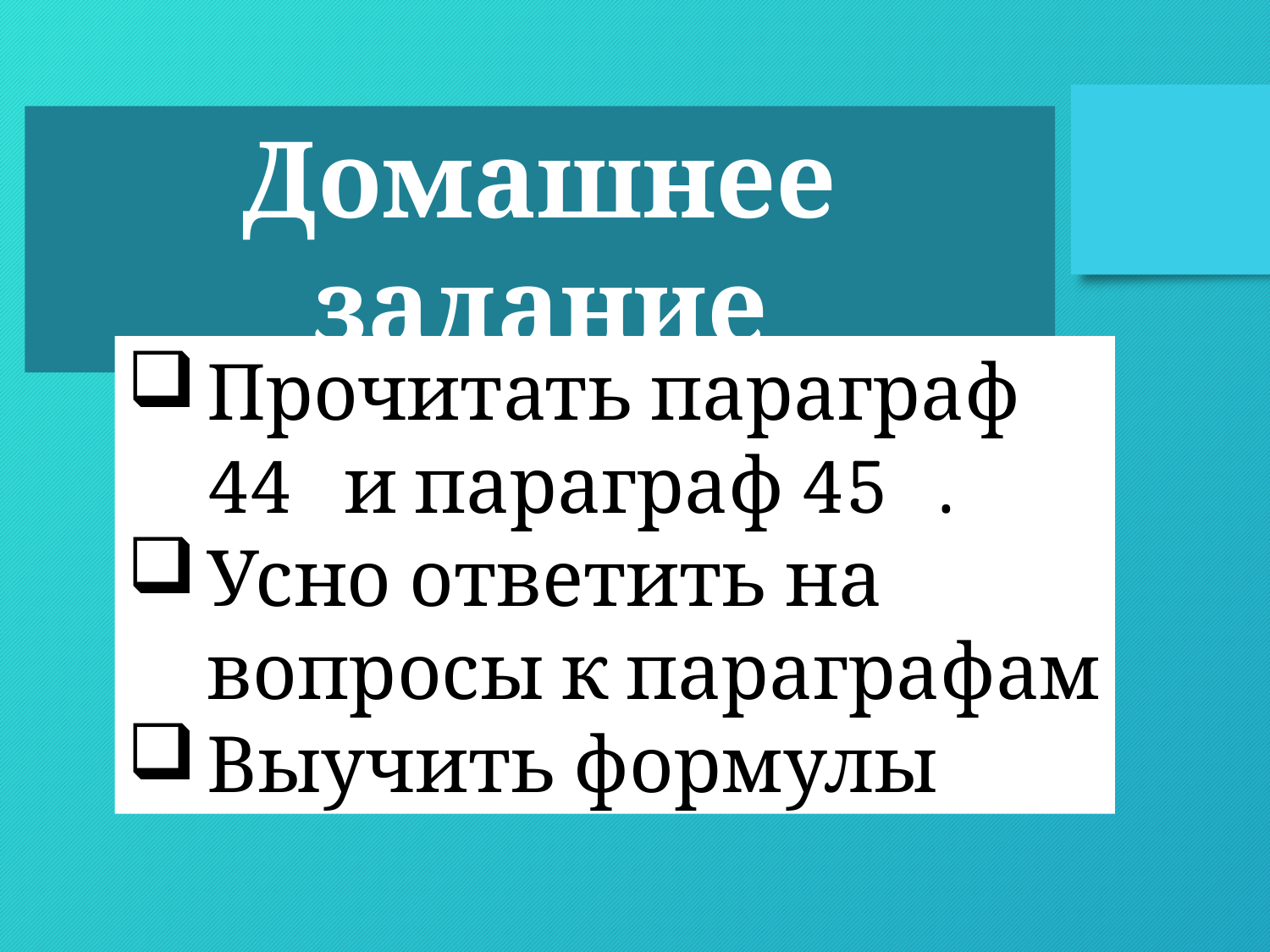

Домашнее задание
Прочитать параграф 44   и параграф 45   .
Усно ответить на вопросы к параграфам
Выучить формулы